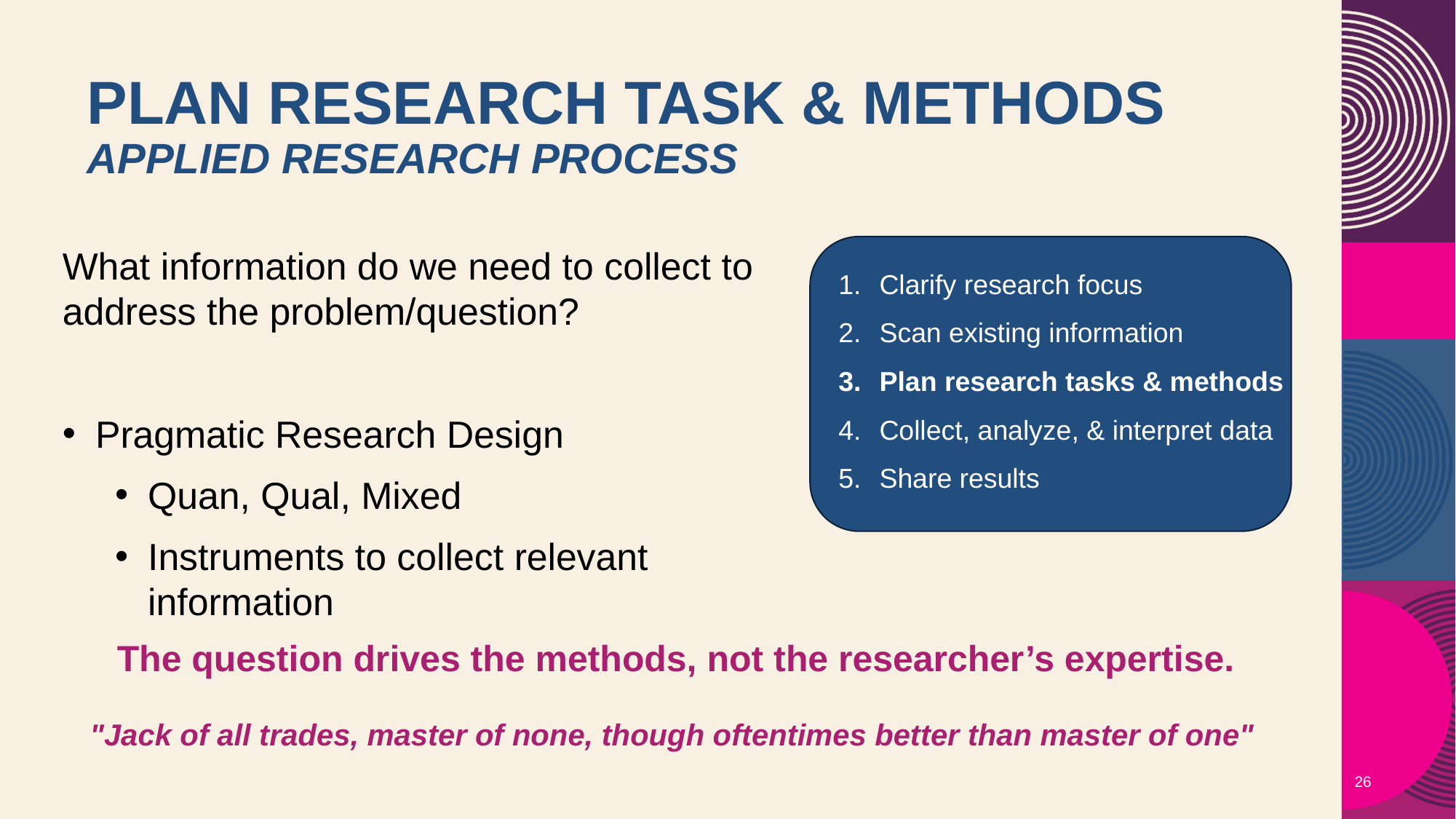

# PLAN RESEARCH TASK & METHODS Applied Research Process
What information do we need to collect to address the problem/question?

Pragmatic Research Design
Quan, Qual, Mixed
Instruments to collect relevant information

Clarify research focus
Scan existing information
Plan research tasks & methods
Collect, analyze, & interpret data
Share results
The question drives the methods, not the researcher’s expertise.

"Jack of all trades, master of none, though oftentimes better than master of one"

26